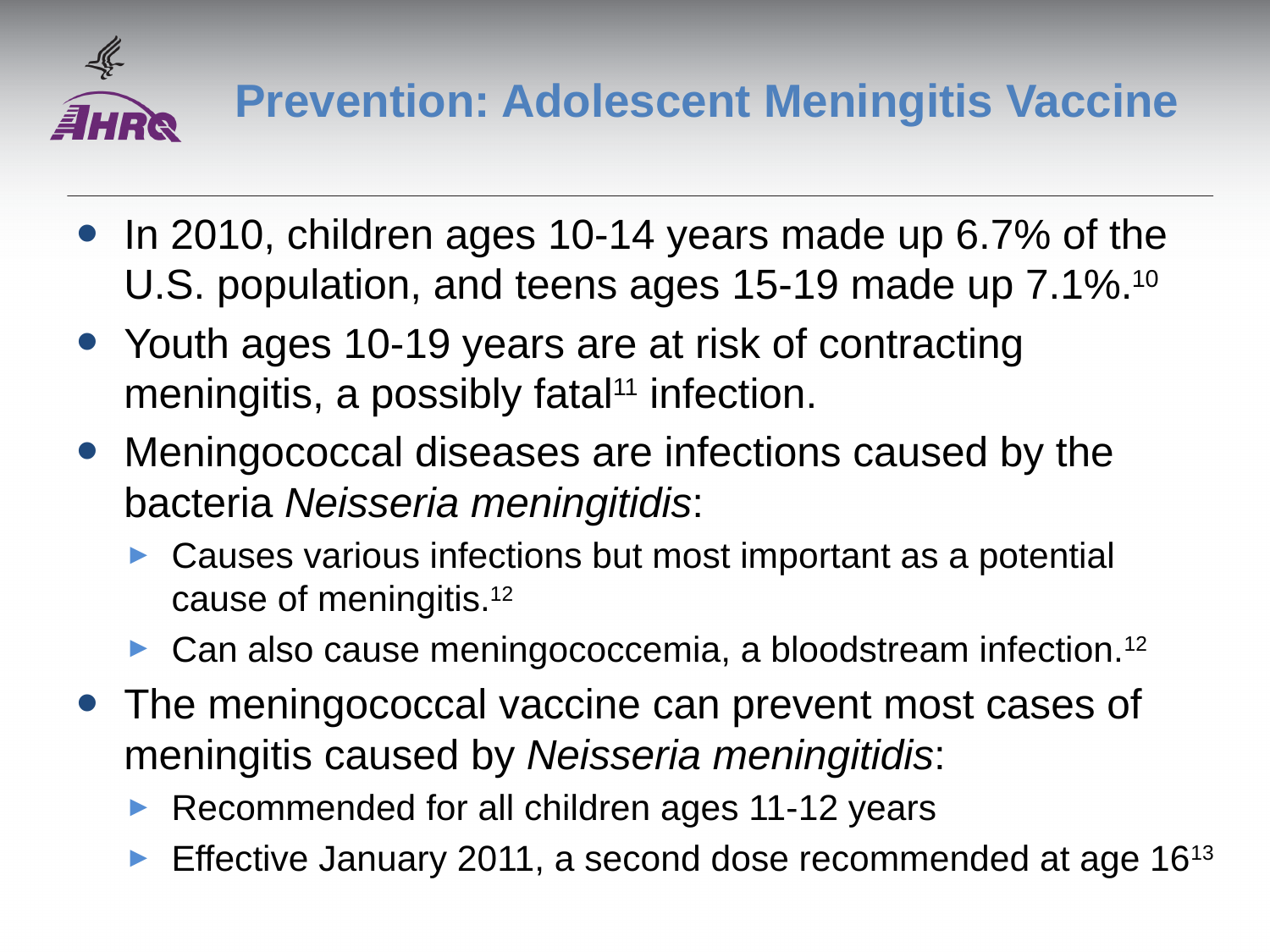

# Prevention: Adolescent Meningitis Vaccine
In 2010, children ages 10-14 years made up 6.7% of the U.S. population, and teens ages 15-19 made up 7.1%.10
Youth ages 10-19 years are at risk of contracting meningitis, a possibly fatal11 infection.
Meningococcal diseases are infections caused by the bacteria Neisseria meningitidis:
Causes various infections but most important as a potential cause of meningitis.12
Can also cause meningococcemia, a bloodstream infection.12
The meningococcal vaccine can prevent most cases of meningitis caused by Neisseria meningitidis:
Recommended for all children ages 11-12 years
Effective January 2011, a second dose recommended at age 1613